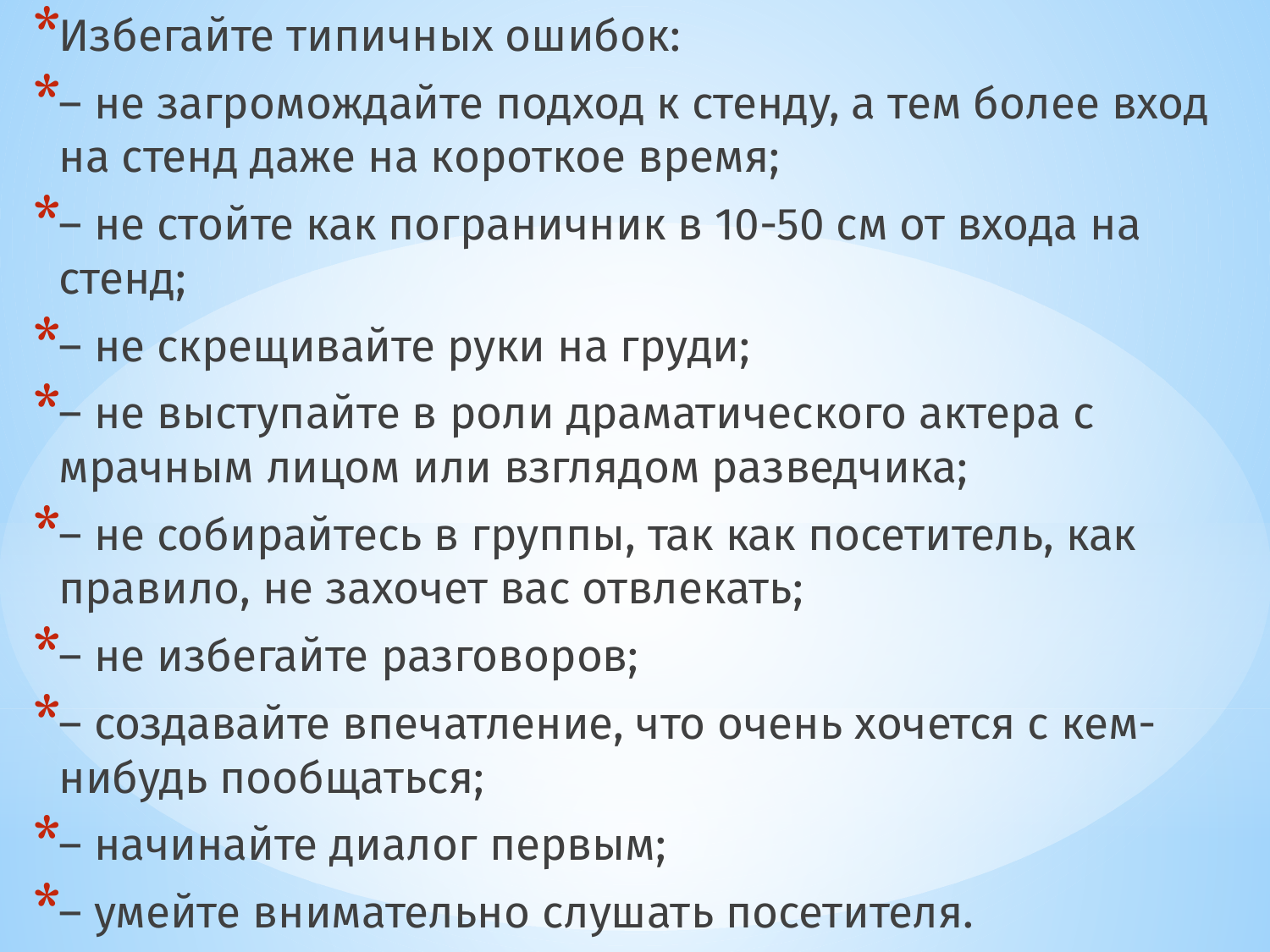

Избегайте типичных ошибок:
– не загромождайте подход к стенду, а тем более вход на стенд даже на короткое время;
– не стойте как пограничник в 10-50 см от входа на стенд;
– не скрещивайте руки на груди;
– не выступайте в роли драматического актера с мрачным лицом или взглядом разведчика;
– не собирайтесь в группы, так как посетитель, как правило, не захочет вас отвлекать;
– не избегайте разговоров;
– создавайте впечатление, что очень хочется с кем-нибудь пообщаться;
– начинайте диалог первым;
– умейте внимательно слушать посетителя.

#